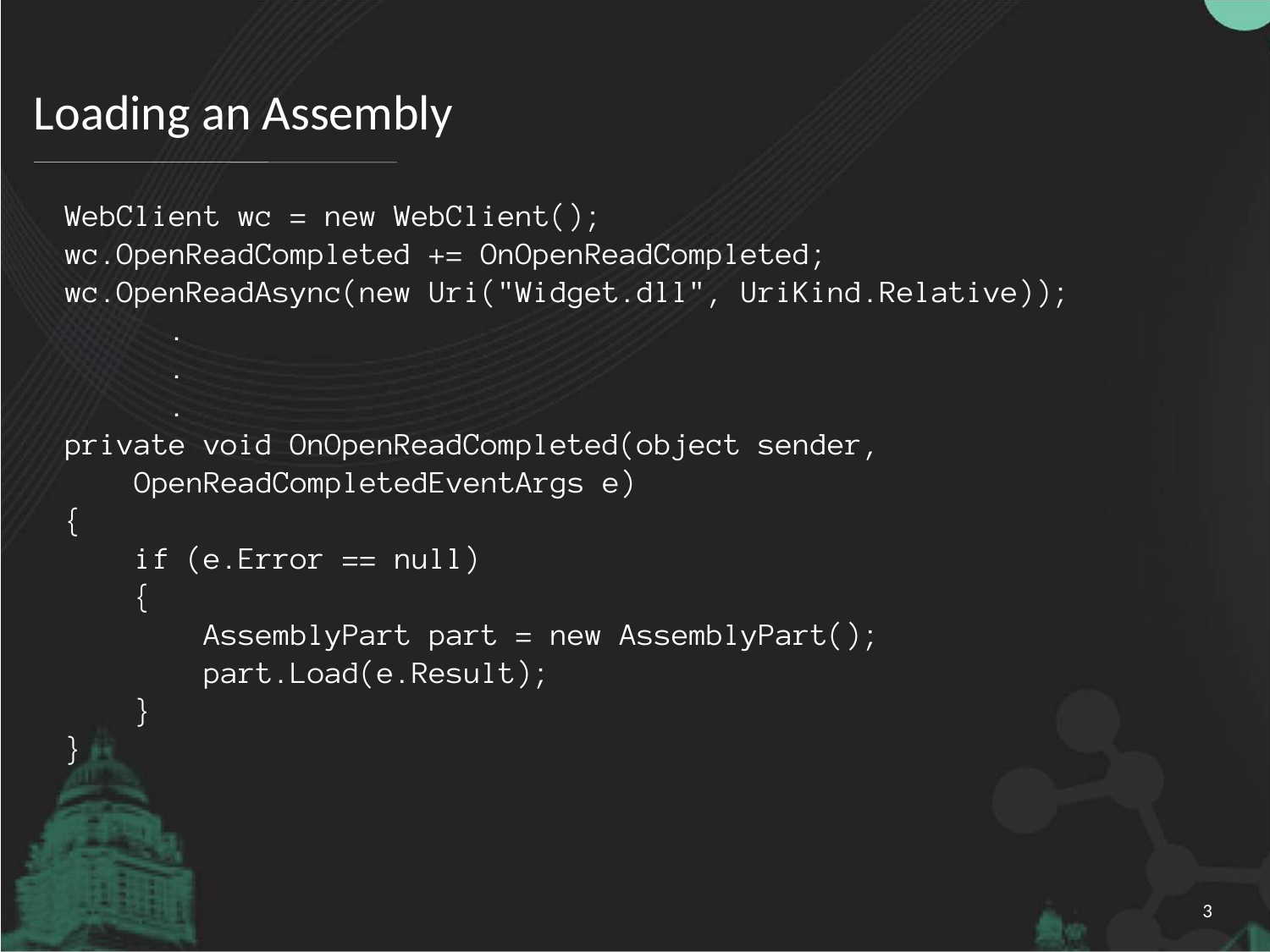

# Loading an Assembly
WebClient wc = new WebClient();
wc.OpenReadCompleted += OnOpenReadCompleted;
wc.OpenReadAsync(new Uri("Widget.dll", UriKind.Relative));
      .
      .
      .
private void OnOpenReadCompleted(object sender,
    OpenReadCompletedEventArgs e)
{
    if (e.Error == null)
    {
        AssemblyPart part = new AssemblyPart();
        part.Load(e.Result);
    }
}
3